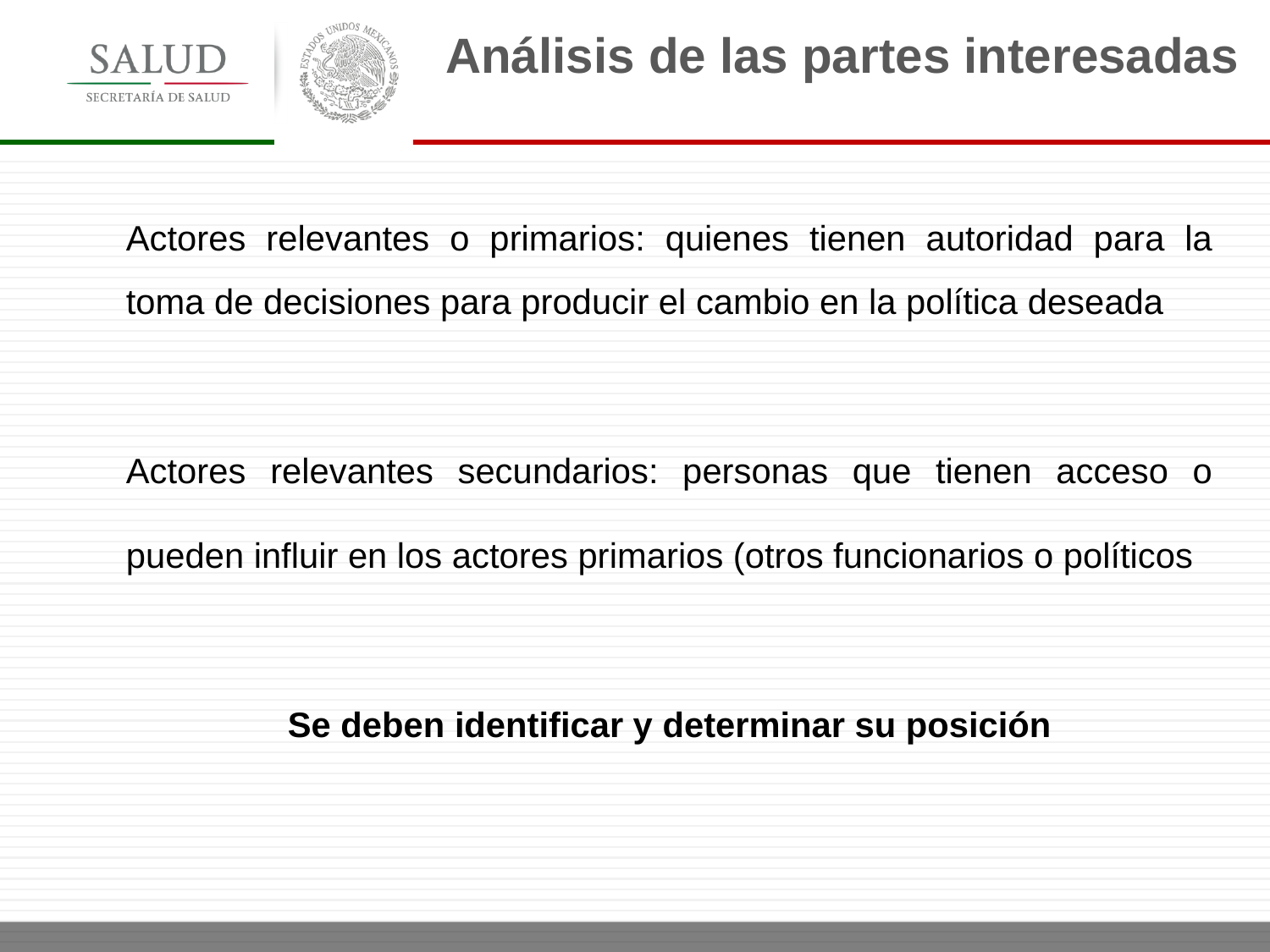

Análisis de las partes interesadas
Actores relevantes o primarios: quienes tienen autoridad para la toma de decisiones para producir el cambio en la política deseada

Actores relevantes secundarios: personas que tienen acceso o pueden influir en los actores primarios (otros funcionarios o políticos

Se deben identificar y determinar su posición